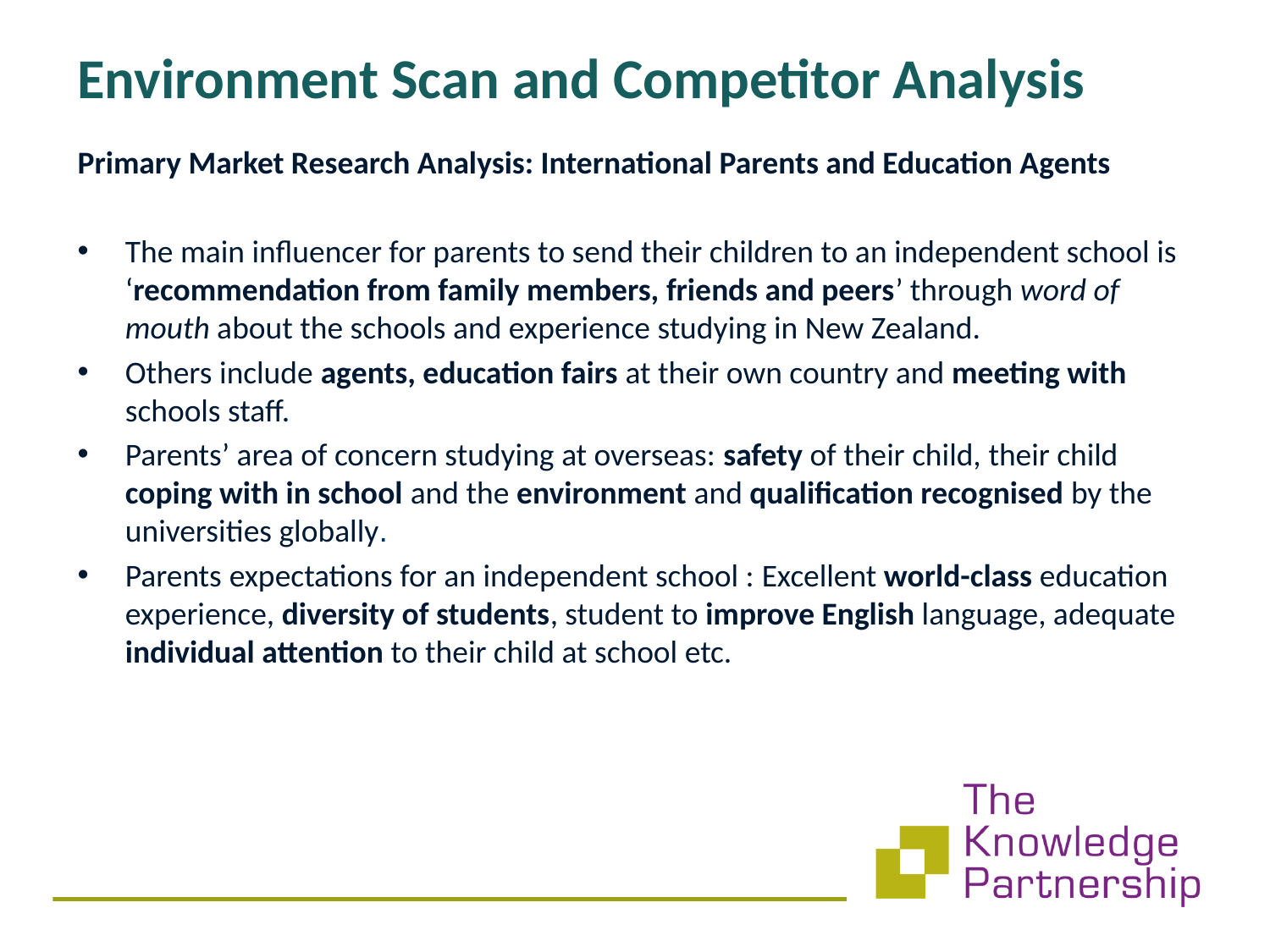

Environment Scan and Competitor Analysis
Primary Market Research Analysis: International Parents and Education Agents

The main influencer for parents to send their children to an independent school is ‘recommendation from family members, friends and peers’ through word of mouth about the schools and experience studying in New Zealand.
Others include agents, education fairs at their own country and meeting with schools staff.
Parents’ area of concern studying at overseas: safety of their child, their child coping with in school and the environment and qualification recognised by the universities globally.
Parents expectations for an independent school : Excellent world-class education experience, diversity of students, student to improve English language, adequate individual attention to their child at school etc.